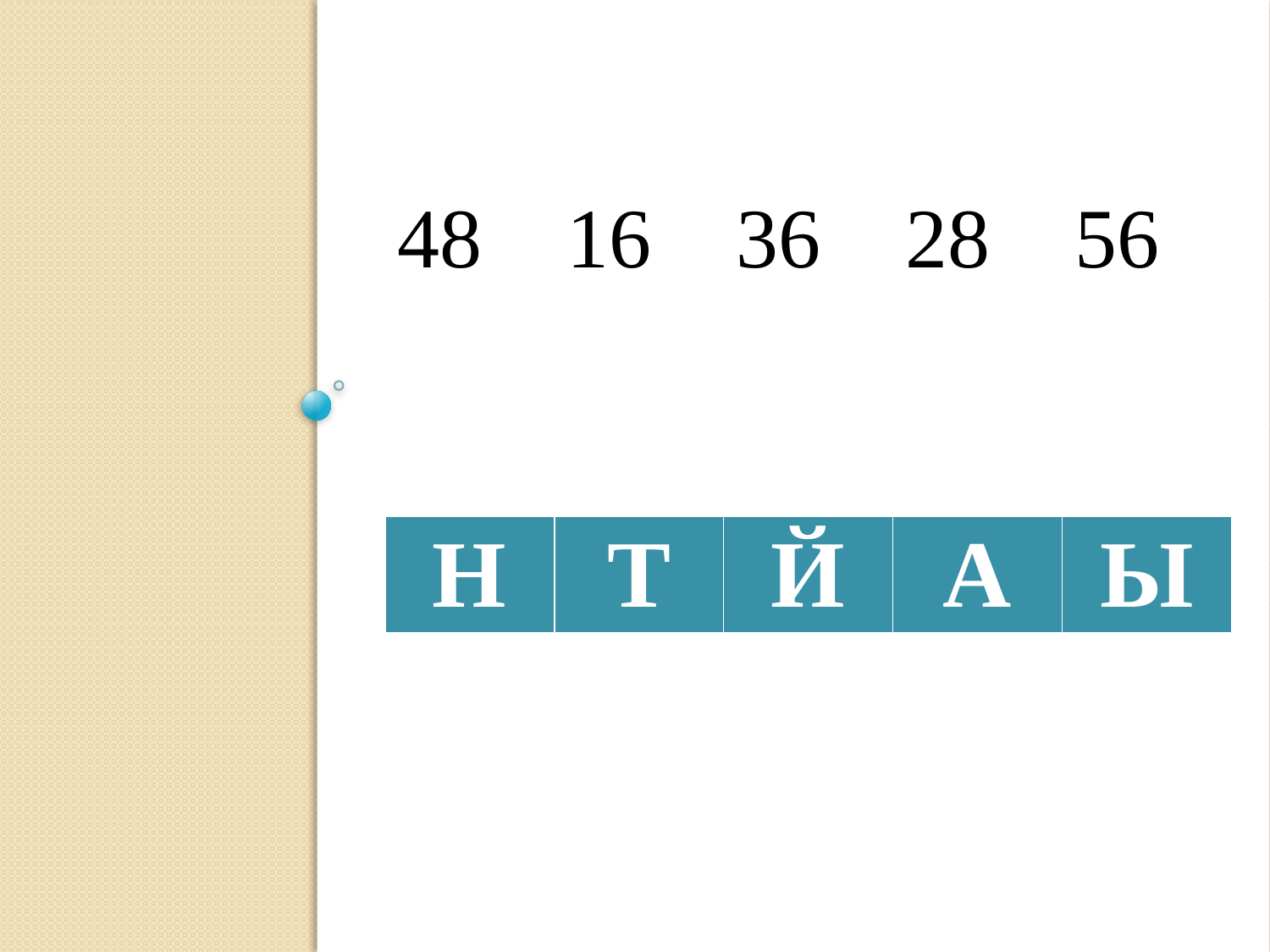

| 48 | 16 | 36 | 28 | 56 |
| --- | --- | --- | --- | --- |
#
| Н | Т | Й | А | Ы |
| --- | --- | --- | --- | --- |